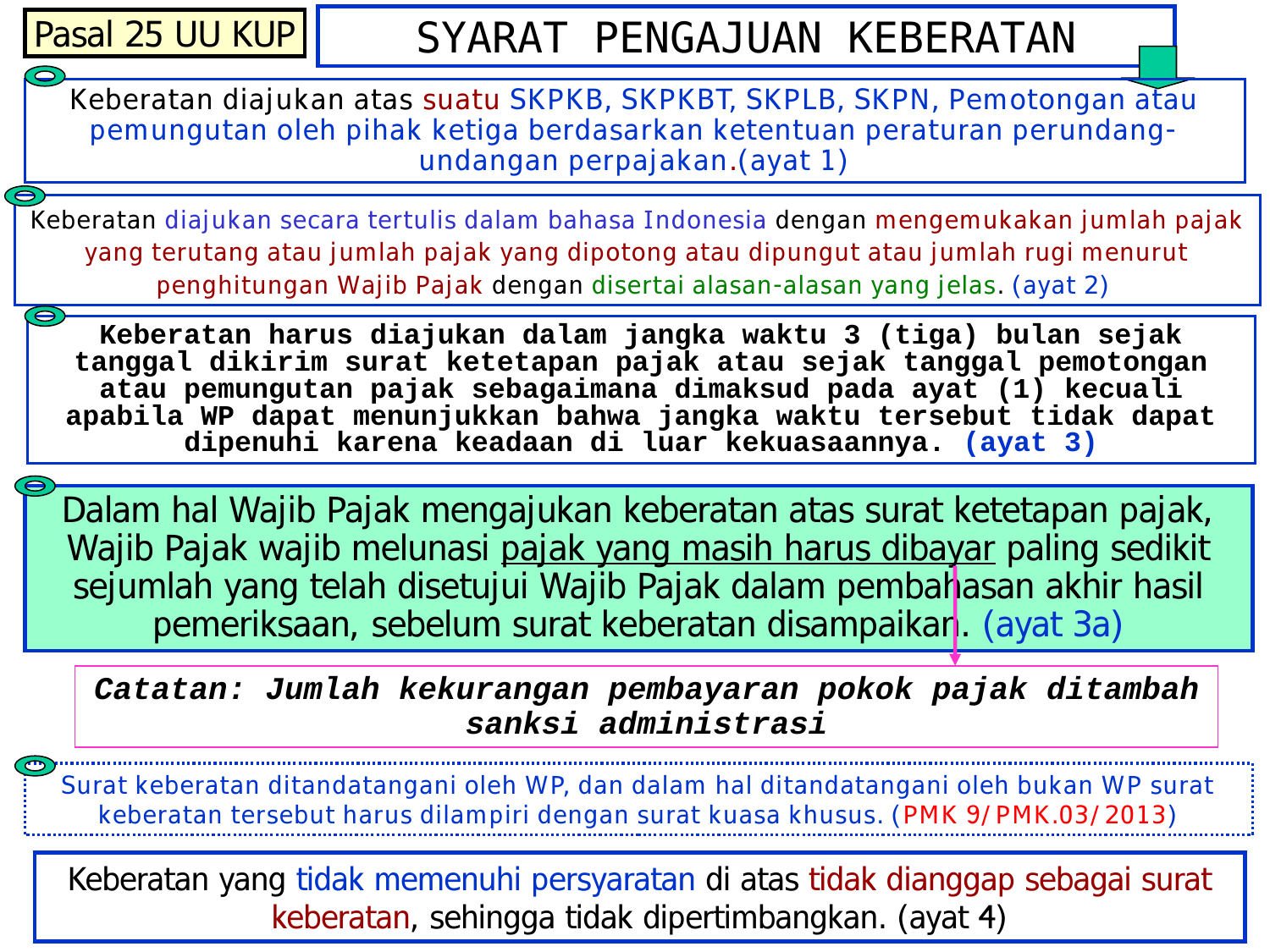

# SYARAT PENGAJUAN KEBERATAN
Pasal 25 UU KUP

Keberatan diajukan atas suatu SKPKB, SKPKBT, SKPLB, SKPN, Pemotongan atau pemungutan oleh pihak ketiga berdasarkan ketentuan peraturan perundang-undangan perpajakan.(ayat 1)

Keberatan diajukan secara tertulis dalam bahasa Indonesia dengan mengemukakan jumlah pajak yang terutang atau jumlah pajak yang dipotong atau dipungut atau jumlah rugi menurut penghitungan Wajib Pajak dengan disertai alasan-alasan yang jelas. (ayat 2)

Keberatan harus diajukan dalam jangka waktu 3 (tiga) bulan sejak tanggal dikirim surat ketetapan pajak atau sejak tanggal pemotongan atau pemungutan pajak sebagaimana dimaksud pada ayat (1) kecuali apabila WP dapat menunjukkan bahwa jangka waktu tersebut tidak dapat dipenuhi karena keadaan di luar kekuasaannya. (ayat 3)

Dalam hal Wajib Pajak mengajukan keberatan atas surat ketetapan pajak, Wajib Pajak wajib melunasi pajak yang masih harus dibayar paling sedikit sejumlah yang telah disetujui Wajib Pajak dalam pembahasan akhir hasil pemeriksaan, sebelum surat keberatan disampaikan. (ayat 3a)

Catatan: Jumlah kekurangan pembayaran pokok pajak ditambah sanksi administrasi

Surat keberatan ditandatangani oleh WP, dan dalam hal ditandatangani oleh bukan WP surat keberatan tersebut harus dilampiri dengan surat kuasa khusus. (PMK 9/PMK.03/2013)
Keberatan yang tidak memenuhi persyaratan di atas tidak dianggap sebagai surat keberatan, sehingga tidak dipertimbangkan. (ayat 4)